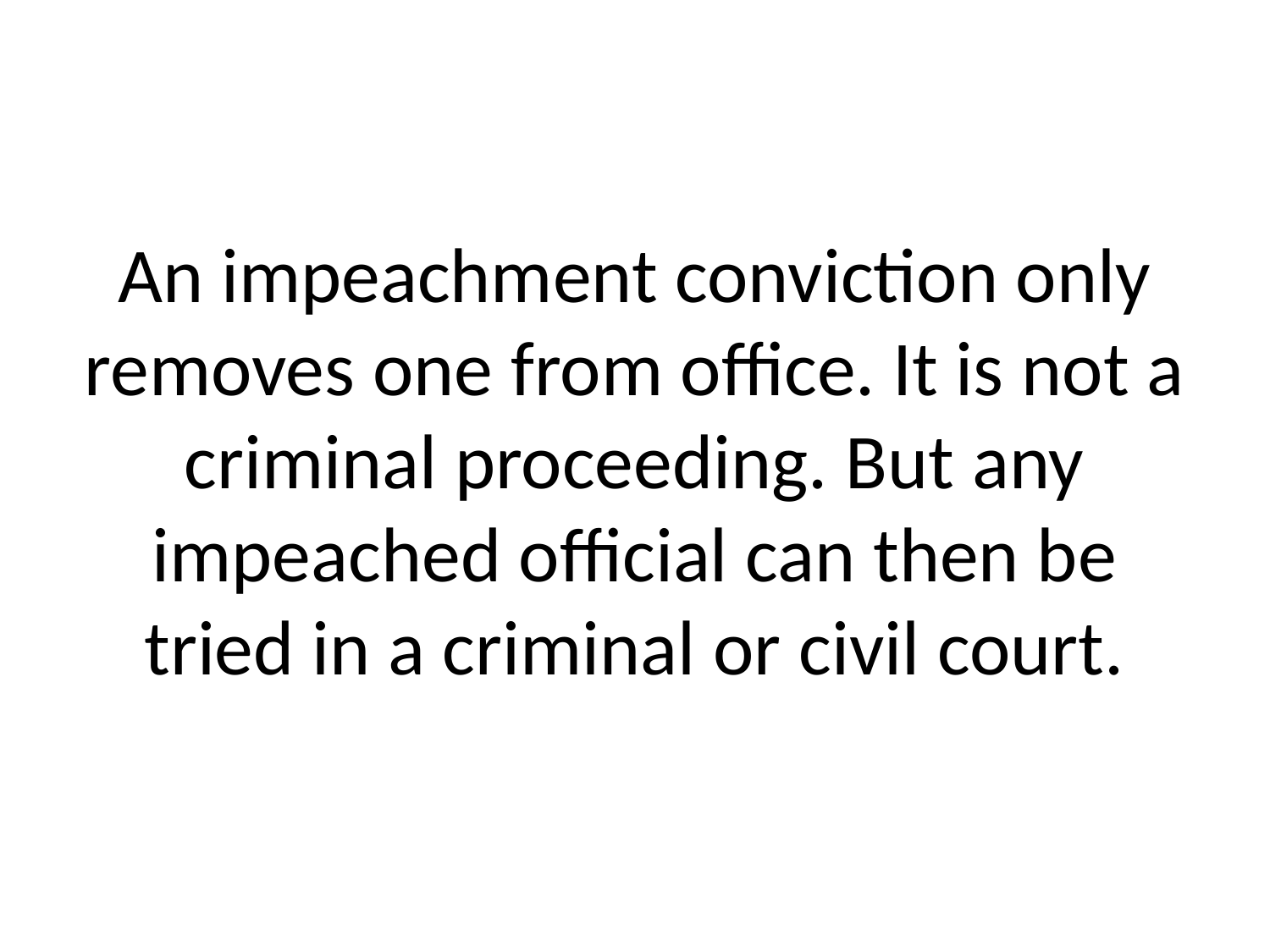

# An impeachment conviction only removes one from office. It is not a criminal proceeding. But any impeached official can then be tried in a criminal or civil court.